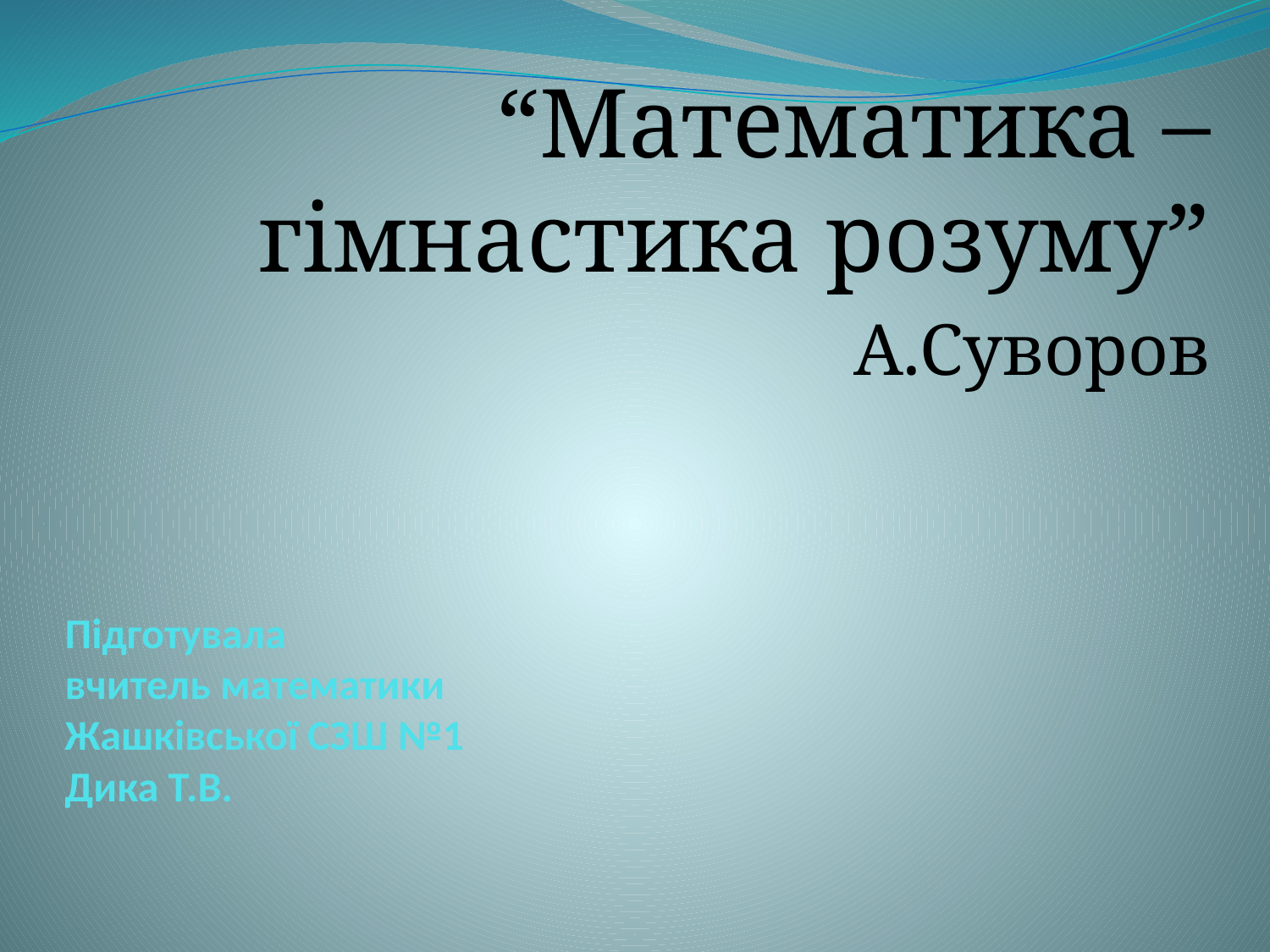

“Математика – гімнастика розуму”
А.Суворов
# Підготувала вчитель математики Жашківської СЗШ №1 Дика Т.В.